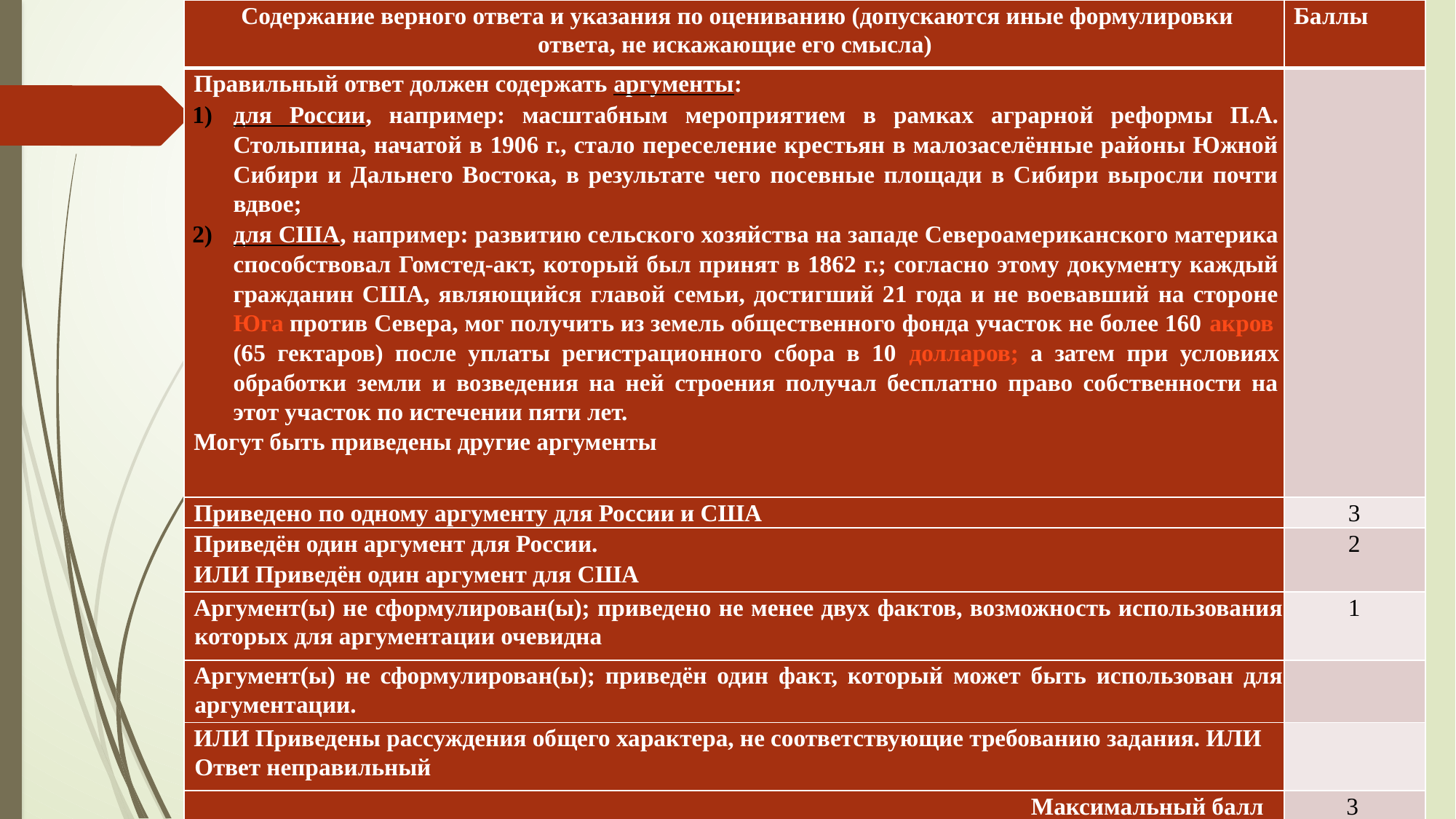

| Содержание верного ответа и указания по оцениванию (допускаются иные формулировки ответа, не искажающие его смысла) | Баллы |
| --- | --- |
| Правильный ответ должен содержать аргументы: для России, например: масштабным мероприятием в рамках аграрной реформы П.А. Столыпина, начатой в 1906 г., стало переселение крестьян в малозаселённые районы Южной Сибири и Дальнего Востока, в результате чего посевные площади в Сибири выросли почти вдвое; для США, например: развитию сельского хозяйства на западе Североамериканского материка способствовал Гомстед-акт, который был принят в 1862 г.; согласно этому документу каждый гражданин США, являющийся главой семьи, достигший 21 года и не воевавший на стороне Юга против Севера, мог получить из земель общественного фонда участок не более 160 акров (65 гектаров) после уплаты регистрационного сбора в 10 долларов; а затем при условиях обработки земли и возведения на ней строения получал бесплатно право собственности на этот участок по истечении пяти лет. Могут быть приведены другие аргументы |  |
| Приведено по одному аргументу для России и США | 3 |
| Приведён один аргумент для России. ИЛИ Приведён один аргумент для США | 2 |
| Аргумент(ы) не сформулирован(ы); приведено не менее двух фактов, возможность использования которых для аргументации очевидна | 1 |
| Аргумент(ы) не сформулирован(ы); приведён один факт, который может быть использован для аргументации. |  |
| ИЛИ Приведены рассуждения общего характера, не соответствующие требованию задания. ИЛИ Ответ неправильный |  |
| Максимальный балл | 3 |